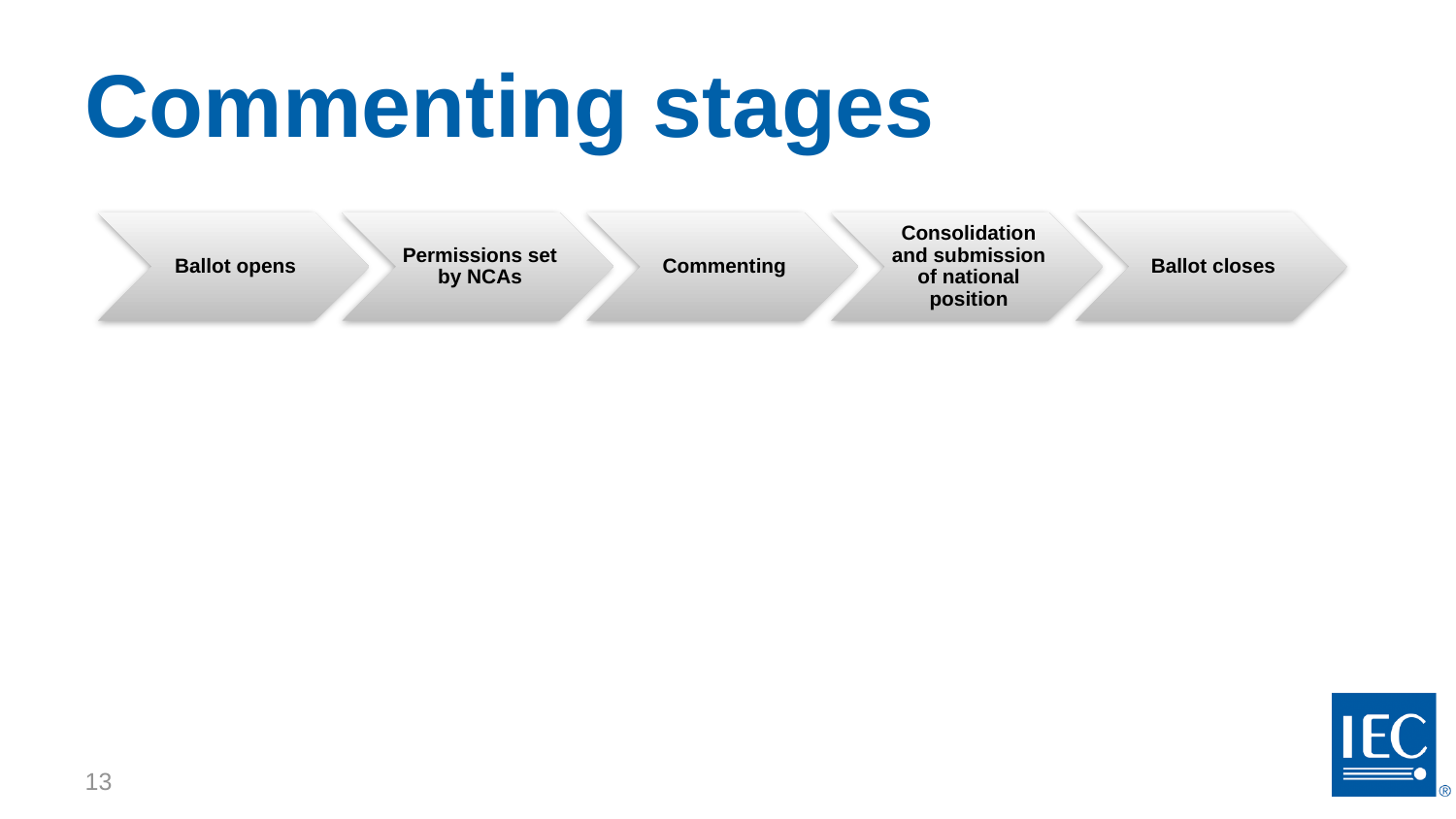

# Commenting stages
Ballot opens
Permissions set by NCAs
Commenting
Consolidation and submission of national position
Ballot closes
13